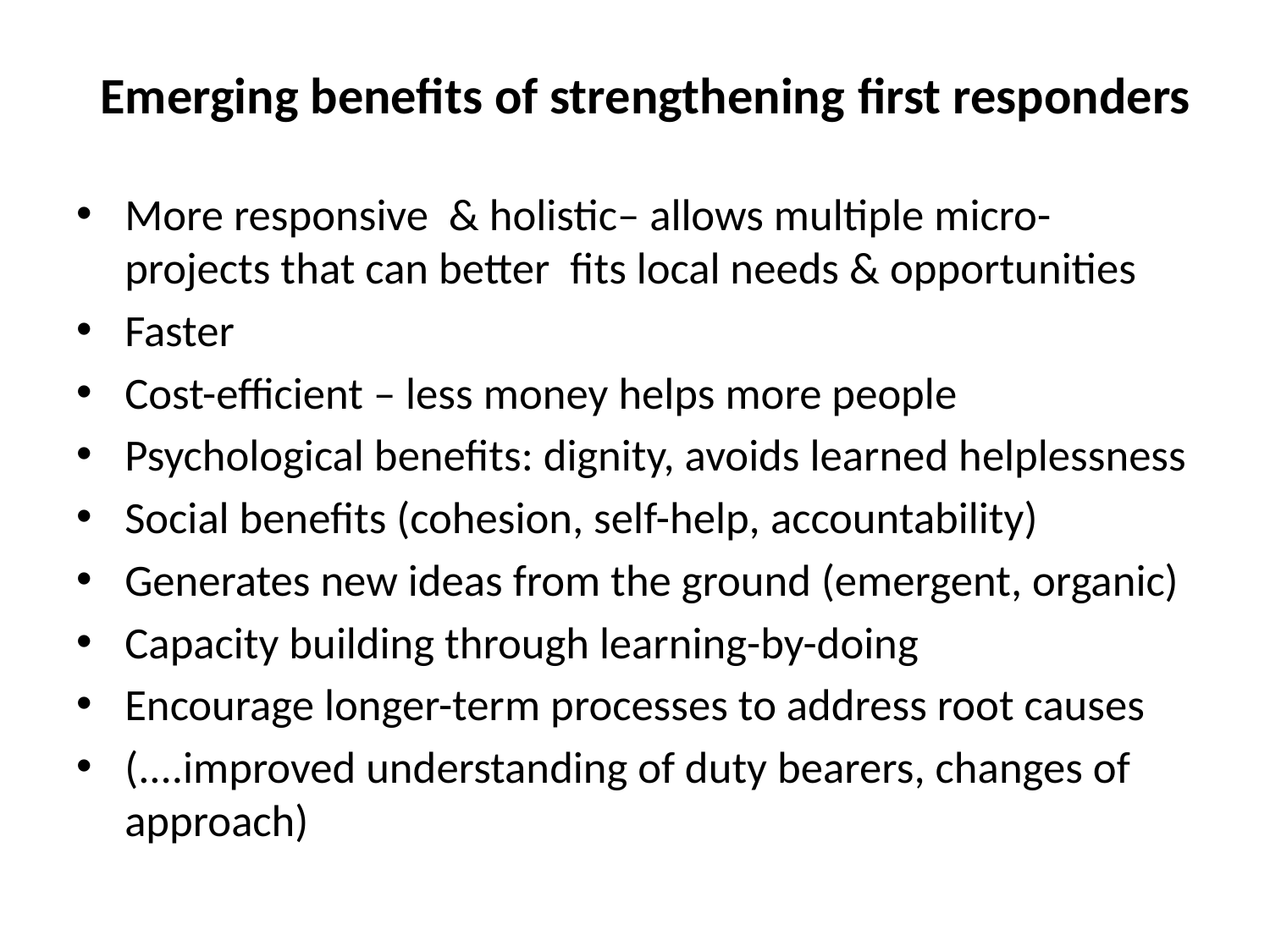

# Emerging benefits of strengthening first responders
More responsive  & holistic– allows multiple micro-projects that can better  fits local needs & opportunities
Faster
Cost-efficient – less money helps more people
Psychological benefits: dignity, avoids learned helplessness
Social benefits (cohesion, self-help, accountability)
Generates new ideas from the ground (emergent, organic)
Capacity building through learning-by-doing
Encourage longer-term processes to address root causes
(....improved understanding of duty bearers, changes of approach)